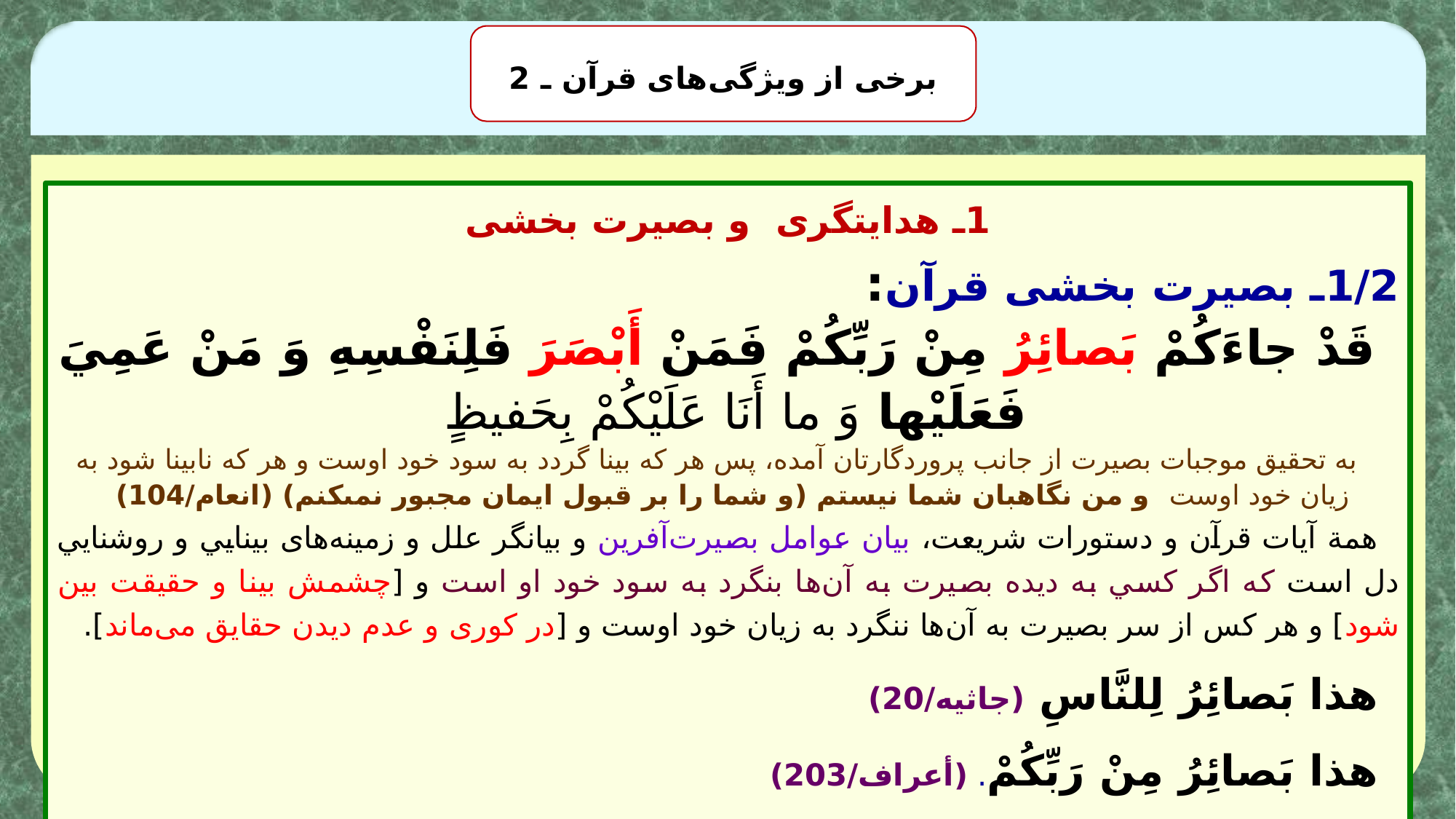

برخی از ویژگی‌های قرآن ـ 2

1ـ هدایتگری  و بصیرت بخشی
1/2ـ بصیرت بخشی قرآن:
قَدْ جاءَكُمْ بَصائِرُ مِنْ رَبِّكُمْ فَمَنْ أَبْصَرَ فَلِنَفْسِهِ وَ مَنْ عَمِيَ فَعَلَيْها وَ ما أَنَا عَلَيْكُمْ بِحَفيظٍ
به تحقیق موجبات بصیرت از جانب پروردگارتان آمده، پس هر كه بينا گردد به سود خود اوست و هر كه نابينا شود به زيان خود اوست‏  و من نگاهبان شما نيستم (و شما را بر قبول ايمان مجبور نمى‏كنم) (انعام/104)
همة آیات قرآن و دستورات شریعت، بیان عوامل بصیرت‌آفرین و بیانگر علل و زمینه‌های بينايي و روشنايي دل است که اگر كسي به ديده بصيرت به آن‌ها بنگرد به سود خود او است و [چشمش بینا و حقیقت بین شود] و هر كس از سر بصيرت به آن‌ها ننگرد به زيان خود اوست و [در کوری و عدم دیدن حقایق می‌ماند].
هذا بَصائِرُ لِلنَّاسِ (جاثيه/20)
هذا بَصائِرُ مِنْ رَبِّكُمْ. (أعراف/203)